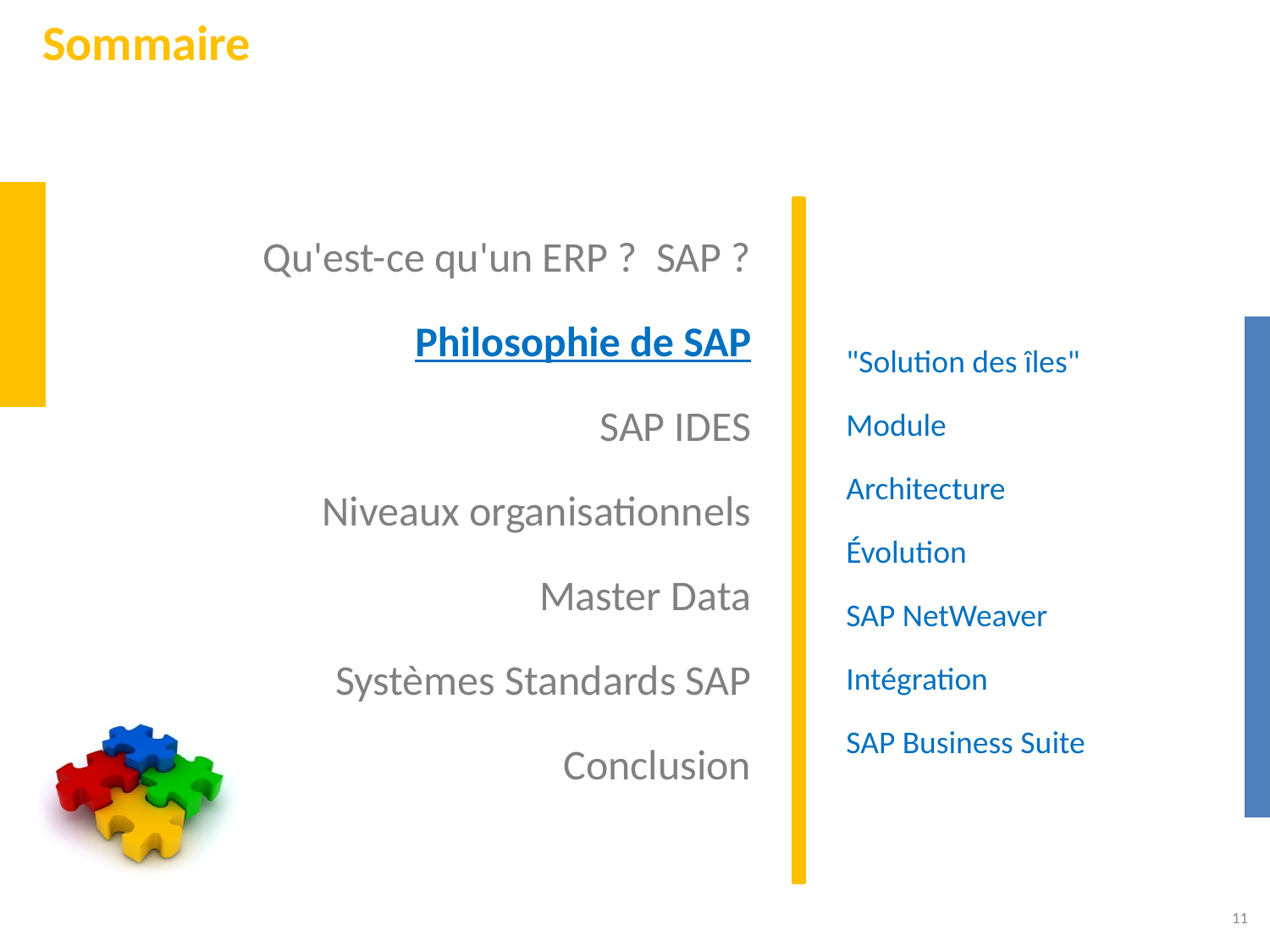

# Sommaire
Qu'est-ce qu'un ERP ?  SAP ?
Philosophie de SAP
SAP IDES
Niveaux organisationnels
Master Data
Systèmes Standards SAP
Conclusion
"Solution des îles"
Module
Architecture
Évolution
SAP NetWeaver
Intégration
SAP Business Suite
11